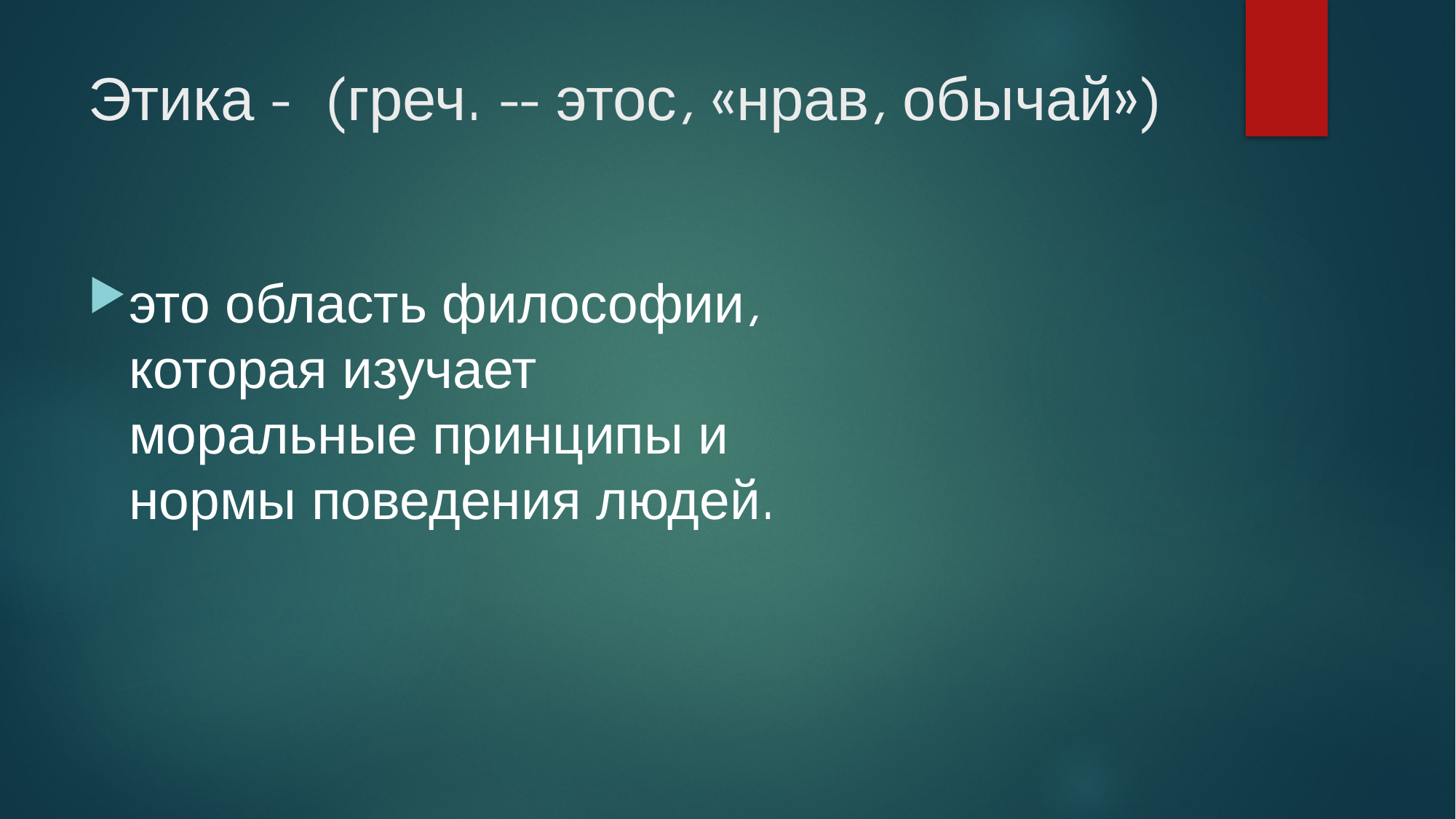

# Этика -  (греч. -- этос, «нрав, обычай»)
это область философии, которая изучает моральные принципы и нормы поведения людей.